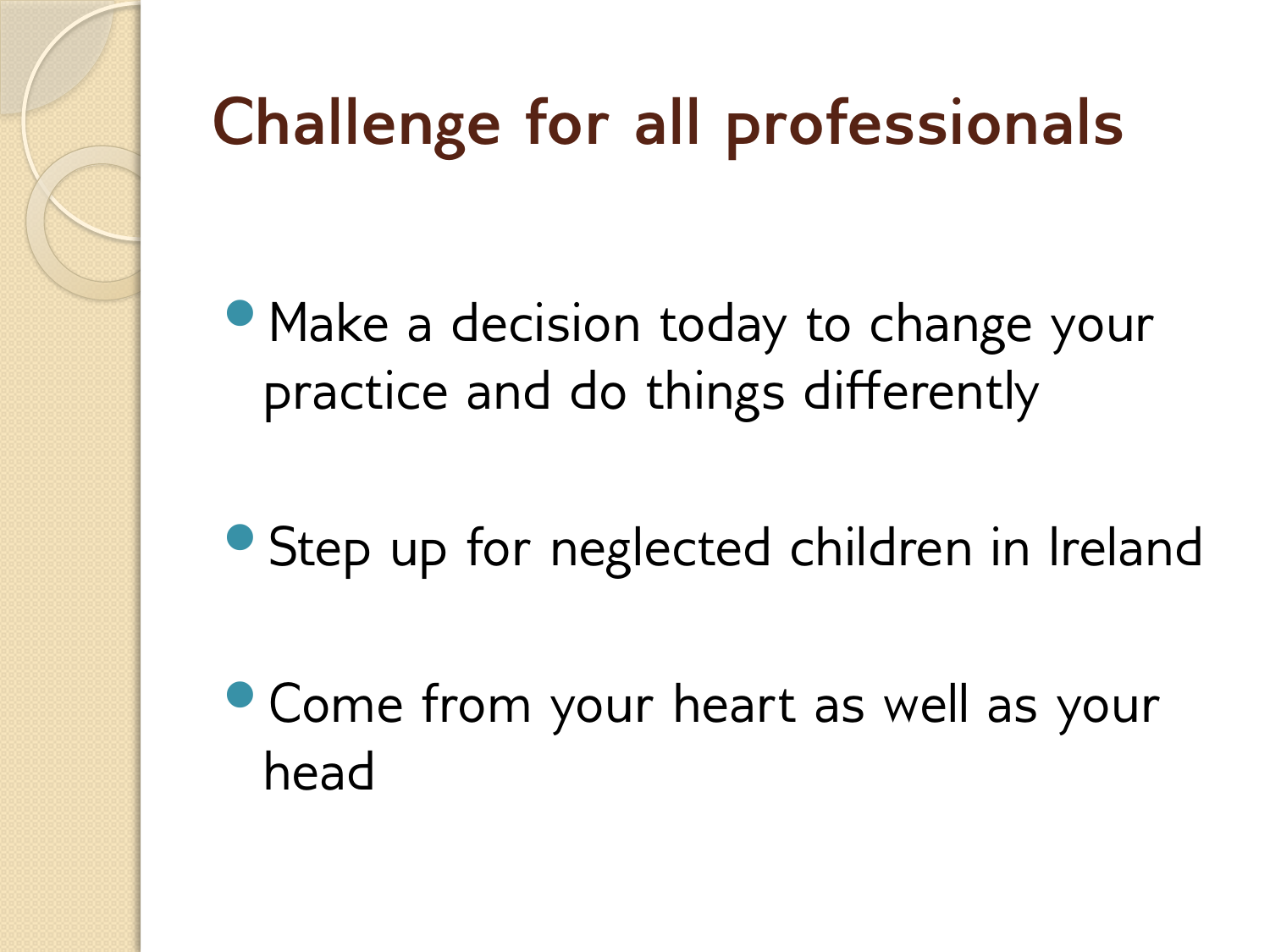

# Challenge for all professionals

Make a decision today to change your practice and do things differently

Step up for neglected children in Ireland

Come from your heart as well as your head